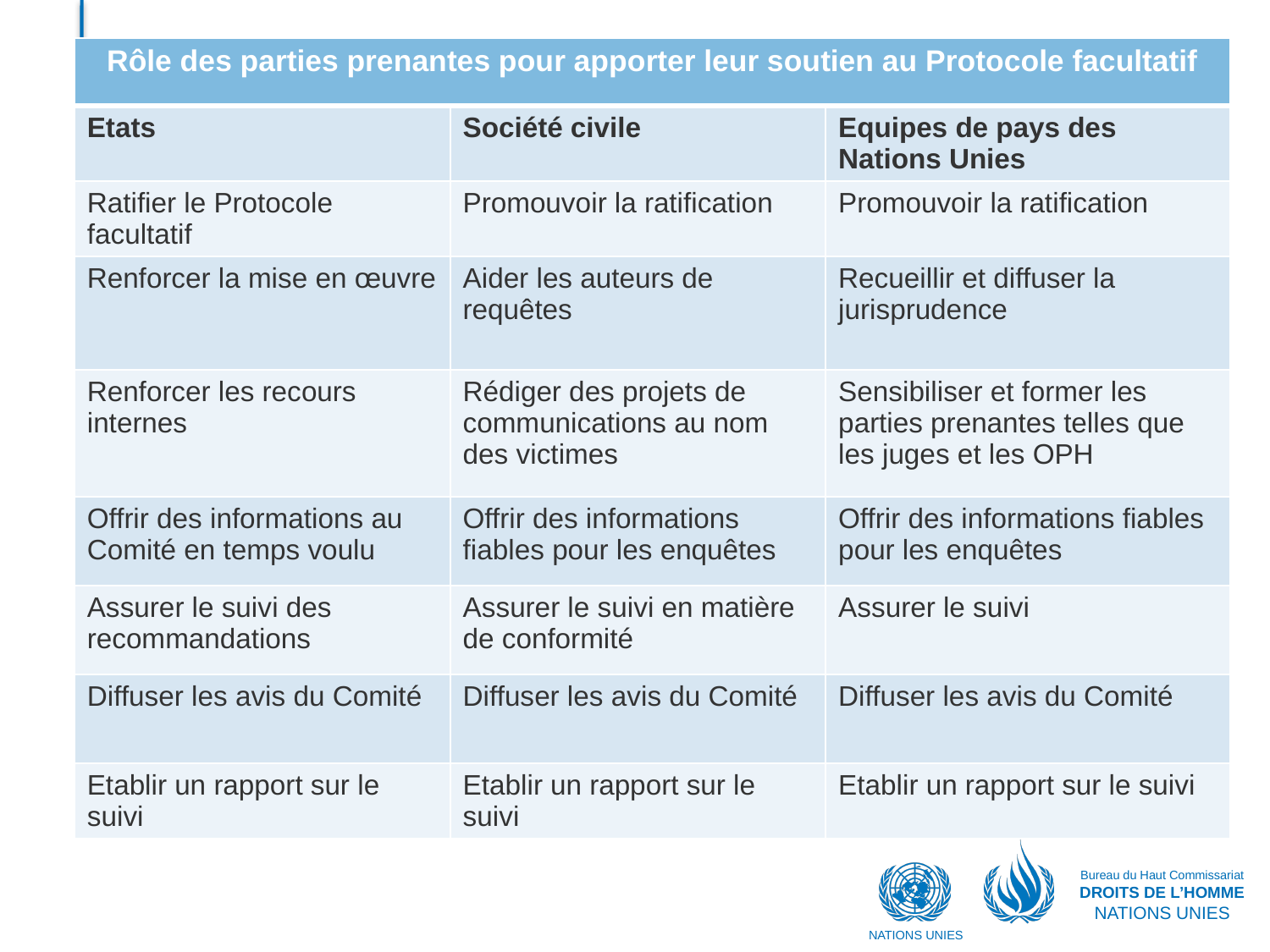

| Rôle des parties prenantes pour apporter leur soutien au Protocole facultatif |  |  |
| --- | --- | --- |
| Etats | Société civile | Equipes de pays des Nations Unies |
| Ratifier le Protocole facultatif | Promouvoir la ratification | Promouvoir la ratification |
| Renforcer la mise en œuvre | Aider les auteurs de requêtes | Recueillir et diffuser la jurisprudence |
| Renforcer les recours internes | Rédiger des projets de communications au nom des victimes | Sensibiliser et former les parties prenantes telles que les juges et les OPH |
| Offrir des informations au Comité en temps voulu | Offrir des informations fiables pour les enquêtes | Offrir des informations fiables pour les enquêtes |
| Assurer le suivi des recommandations | Assurer le suivi en matière de conformité | Assurer le suivi |
| Diffuser les avis du Comité | Diffuser les avis du Comité | Diffuser les avis du Comité |
| Etablir un rapport sur le suivi | Etablir un rapport sur le suivi | Etablir un rapport sur le suivi |
#

Bureau du Haut Commissariat
DROITS DE L’HOMME
NATIONS UNIES
NATIONS UNIES